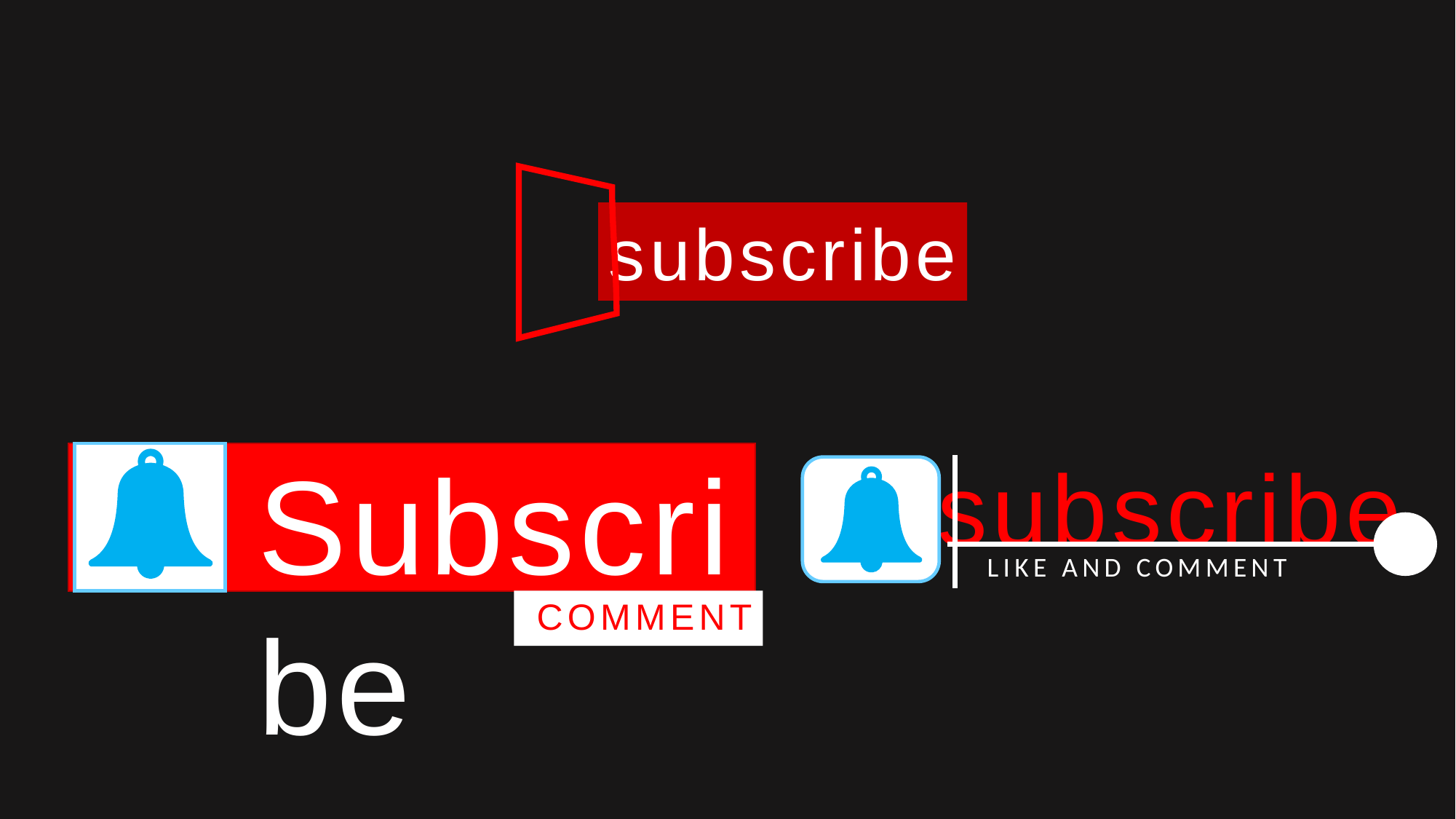

subscribe
Subscribe
subscribe

LIKE AND COMMENT
COMMENT